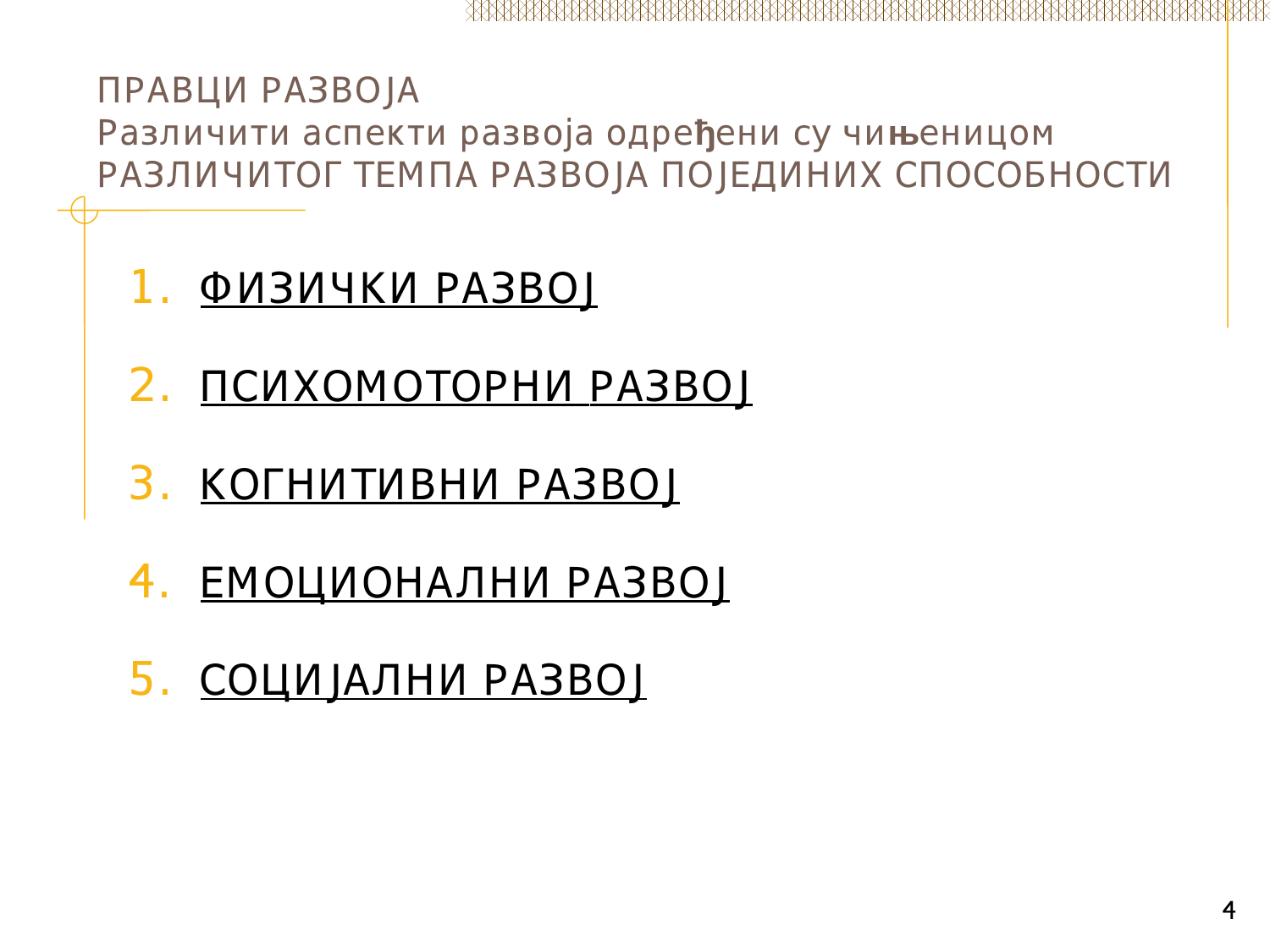

# ПРАВЦИ РАЗВОЈА Различити аспекти развоја одређени су чињеницом РАЗЛИЧИТОГ ТЕМПА РАЗВОЈА ПОЈЕДИНИХ СПОСОБНОСТИ
ФИЗИЧКИ РАЗВОЈ

ПСИХОМОТОРНИ РАЗВОЈ

КОГНИТИВНИ РАЗВОЈ

ЕМОЦИОНАЛНИ РАЗВОЈ

СОЦИЈАЛНИ РАЗВОЈ
4